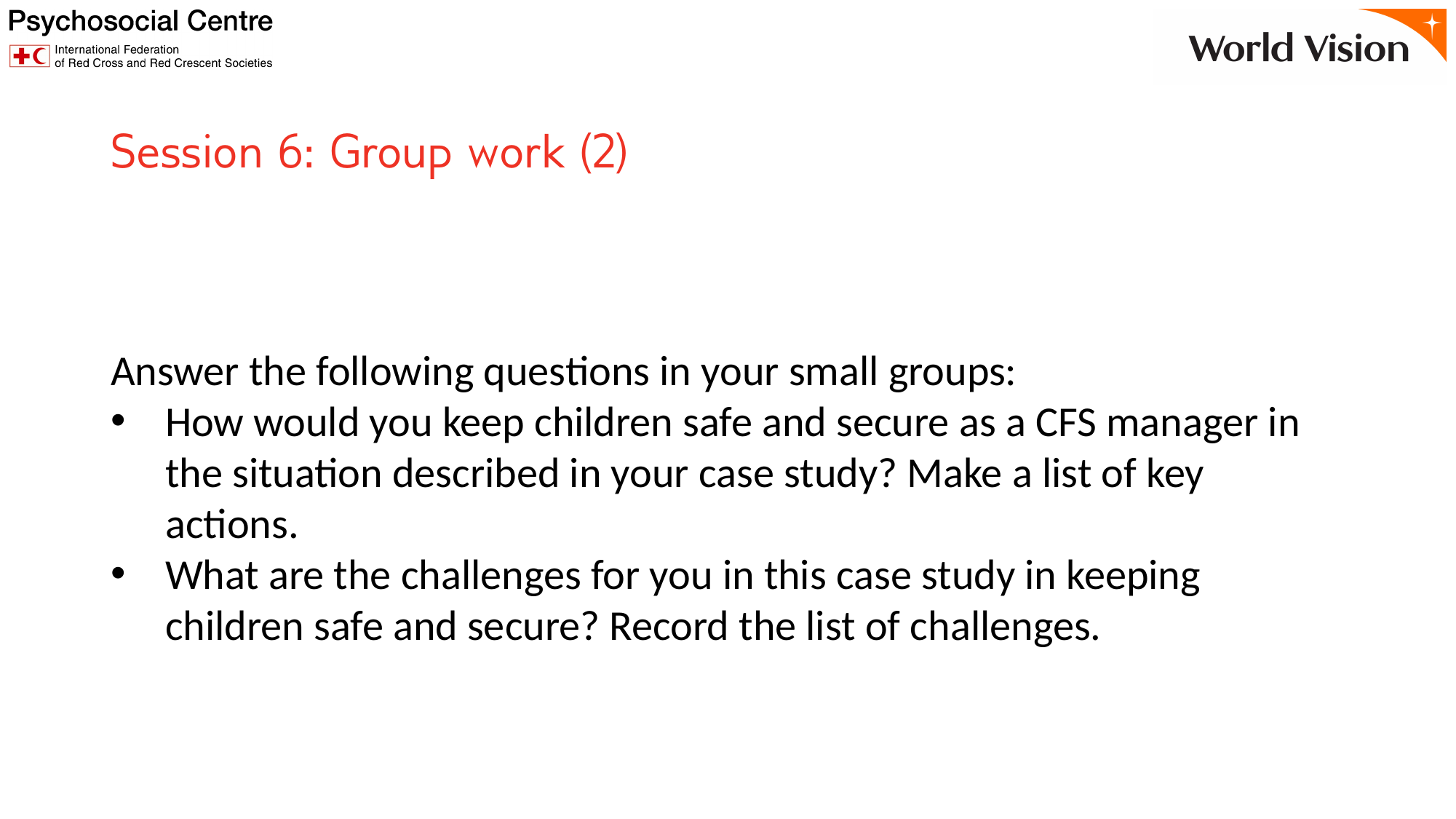

# Session 6: Group work (2)

Answer the following questions in your small groups:
How would you keep children safe and secure as a CFS manager in the situation described in your case study? Make a list of key actions.
What are the challenges for you in this case study in keeping children safe and secure? Record the list of challenges.